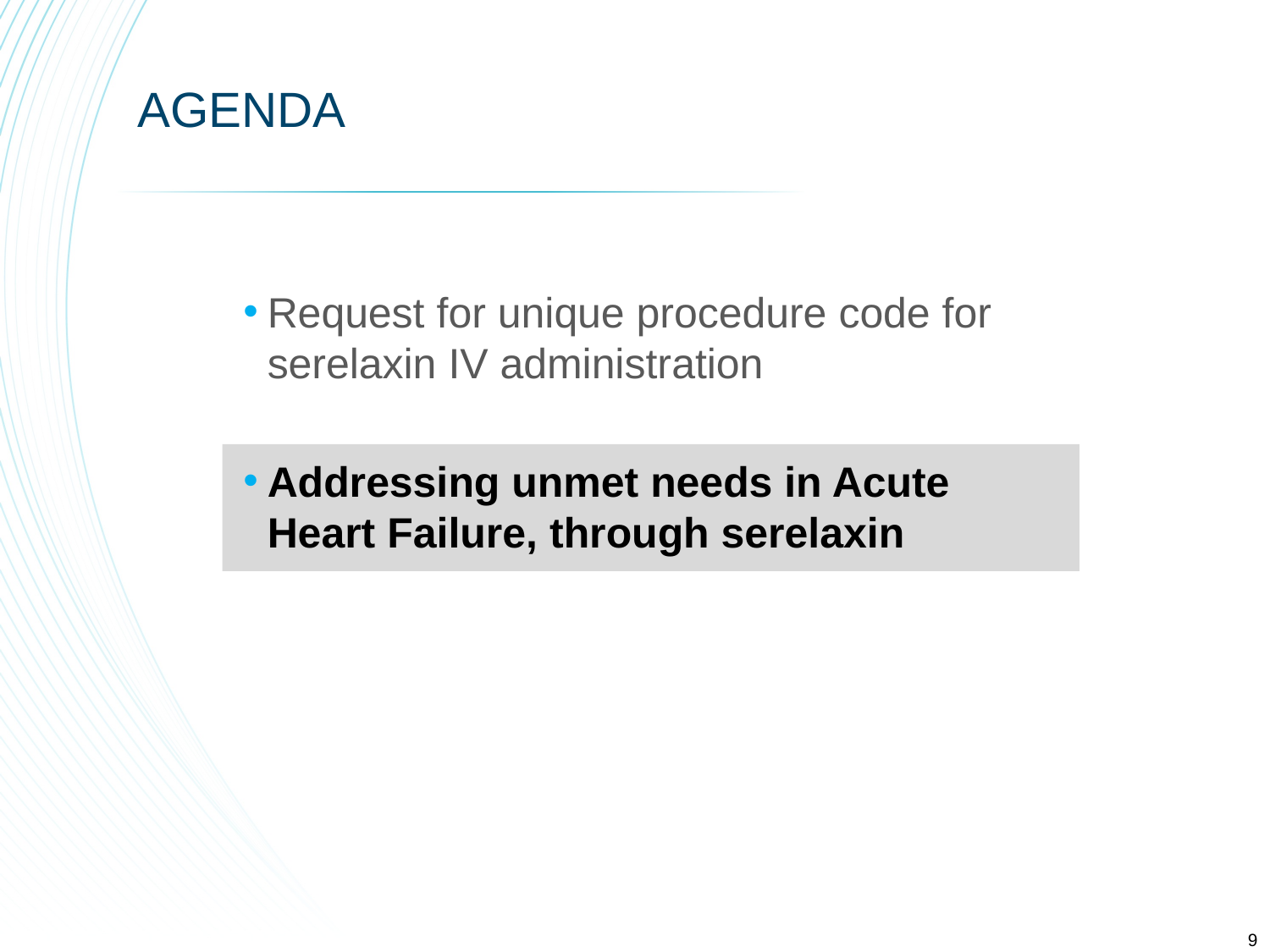

# Agenda
Request for unique procedure code for serelaxin IV administration

Addressing unmet needs in Acute Heart Failure, through serelaxin

9